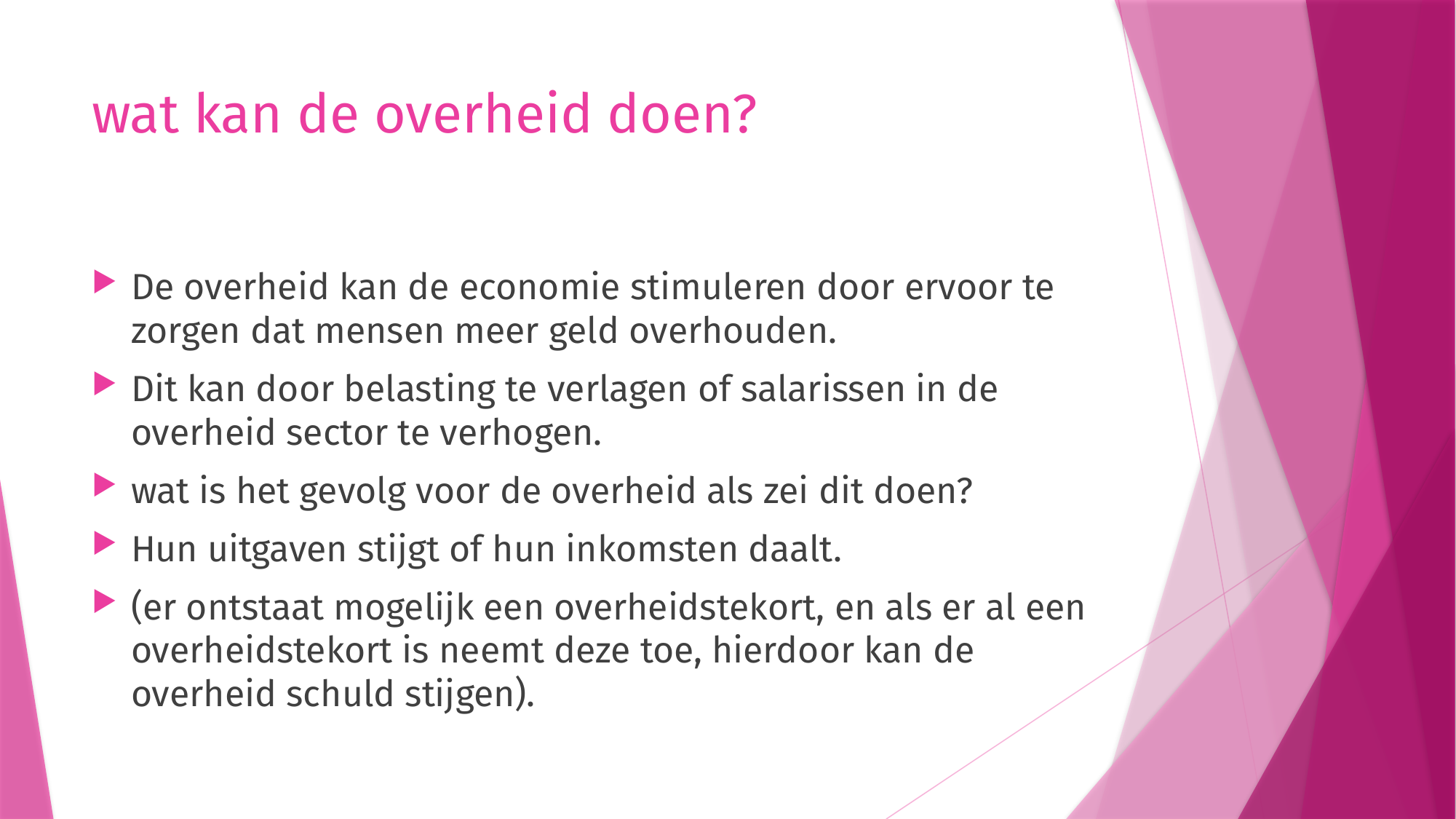

# wat kan de overheid doen?
De overheid kan de economie stimuleren door ervoor te zorgen dat mensen meer geld overhouden.
Dit kan door belasting te verlagen of salarissen in de overheid sector te verhogen.
wat is het gevolg voor de overheid als zei dit doen?
Hun uitgaven stijgt of hun inkomsten daalt.
(er ontstaat mogelijk een overheidstekort, en als er al een overheidstekort is neemt deze toe, hierdoor kan de overheid schuld stijgen).